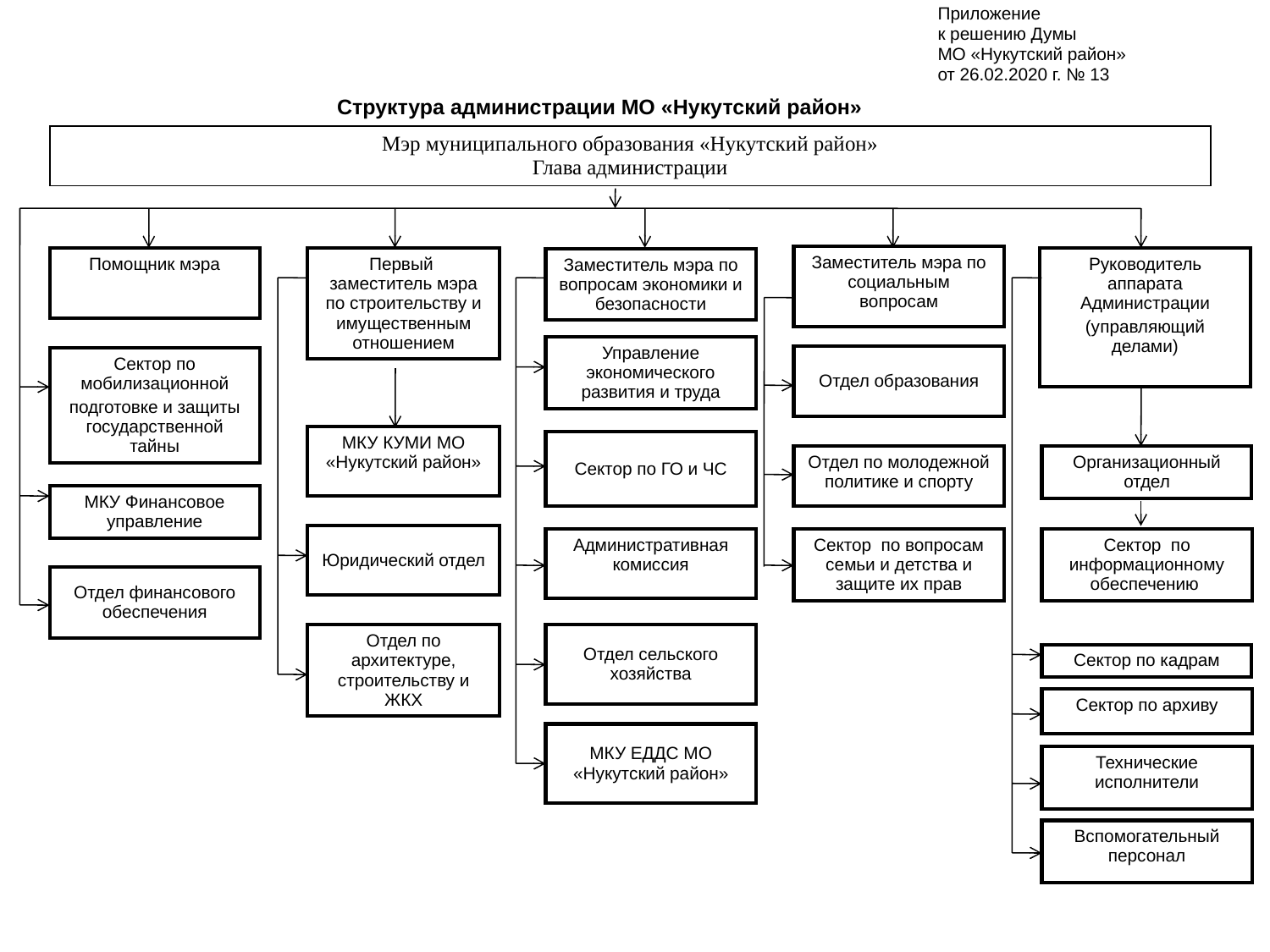

Приложение
к решению Думы
МО «Нукутский район»
от 26.02.2020 г. № 13
# Структура администрации МО «Нукутский район»
| Мэр муниципального образования «Нукутский район» Глава администрации |
| --- |

| Заместитель мэра по социальным вопросам |
| --- |
| Помощник мэра |
| --- |
| Первый заместитель мэра по строительству и имущественным отношением |
| --- |
| Руководитель аппарата Администрации (управляющий делами) |
| --- |
| Заместитель мэра по вопросам экономики и безопасности |
| --- |
| Управление экономического развития и труда |
| --- |
| Отдел образования |
| --- |
| Сектор по мобилизационной подготовке и защиты государственной тайны |
| --- |
| МКУ КУМИ МО «Нукутский район» |
| --- |
| Сектор по ГО и ЧС |
| --- |
| Отдел по молодежной политике и спорту |
| --- |
| Организационный отдел |
| --- |
| МКУ Финансовое управление |
| --- |
| Юридический отдел |
| --- |
| Административная комиссия |
| --- |
| Сектор по вопросам семьи и детства и защите их прав |
| --- |
| Сектор по информационному обеспечению |
| --- |
| Отдел финансового обеспечения |
| --- |
| Отдел по архитектуре, строительству и ЖКХ |
| --- |
| Отдел сельского хозяйства |
| --- |
| Сектор по кадрам |
| --- |
| Сектор по архиву |
| --- |
| МКУ ЕДДС МО «Нукутский район» |
| --- |
| Технические исполнители |
| --- |
| Вспомогательный персонал |
| --- |